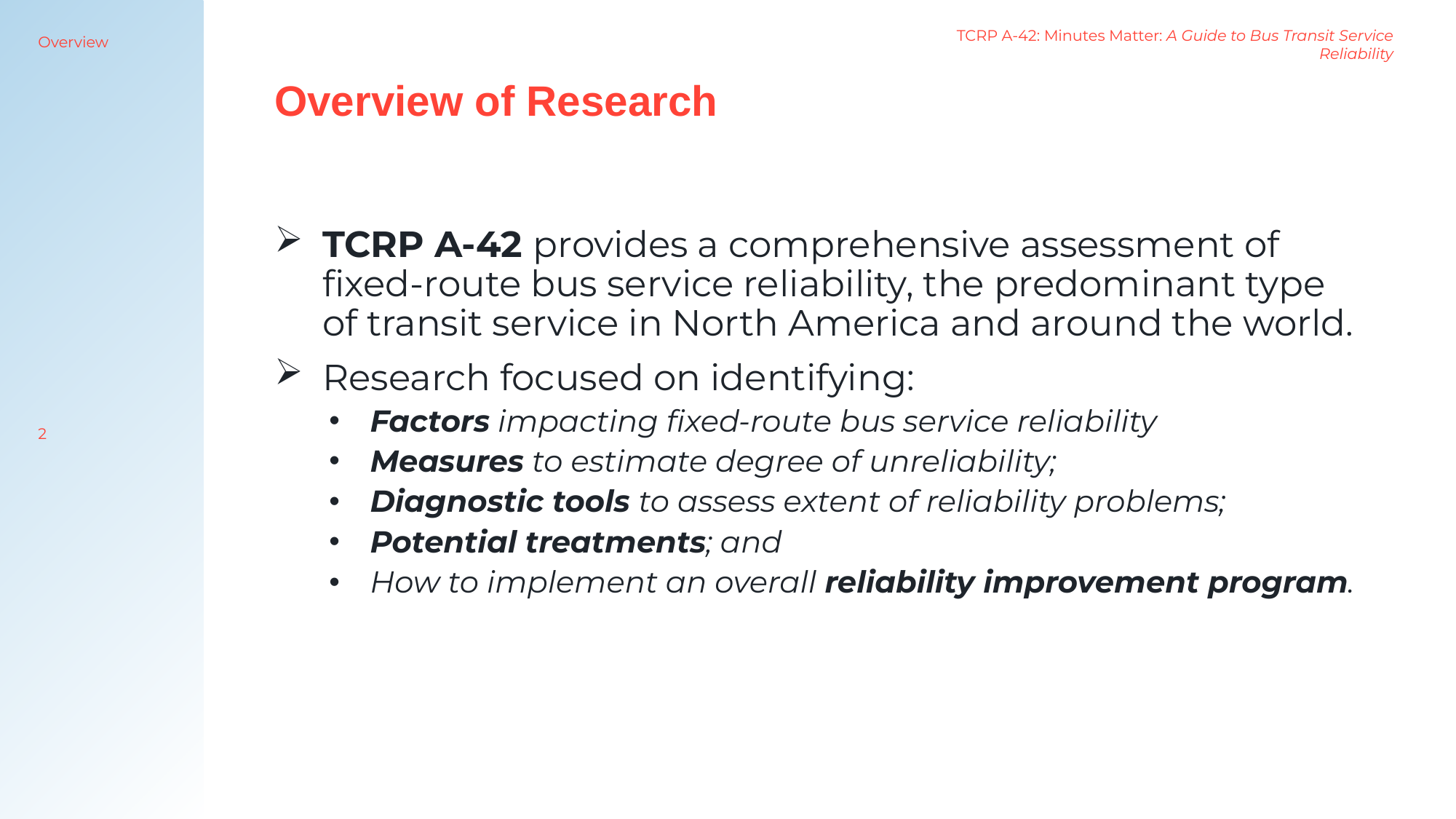

TCRP A-42: Minutes Matter: A Guide to Bus Transit Service Reliability
Overview
Overview of Research
TCRP A-42 provides a comprehensive assessment of fixed-route bus service reliability, the predominant type of transit service in North America and around the world.
Research focused on identifying:
Factors impacting fixed-route bus service reliability
Measures to estimate degree of unreliability;
Diagnostic tools to assess extent of reliability problems;
Potential treatments; and
How to implement an overall reliability improvement program.
2